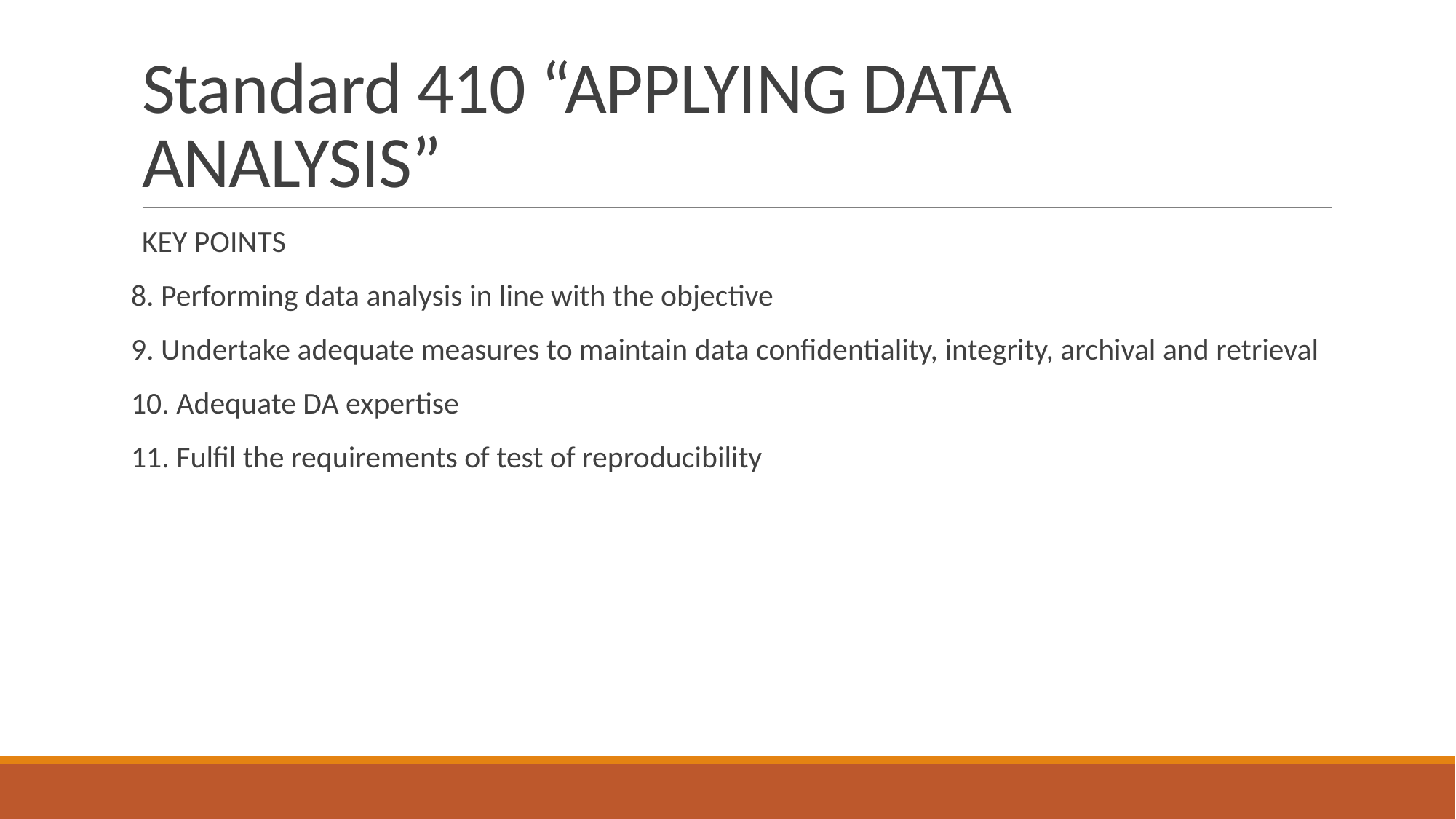

# Standard 410 “APPLYING DATA ANALYSIS”
KEY POINTS
8. Performing data analysis in line with the objective
9. Undertake adequate measures to maintain data confidentiality, integrity, archival and retrieval
10. Adequate DA expertise
11. Fulfil the requirements of test of reproducibility